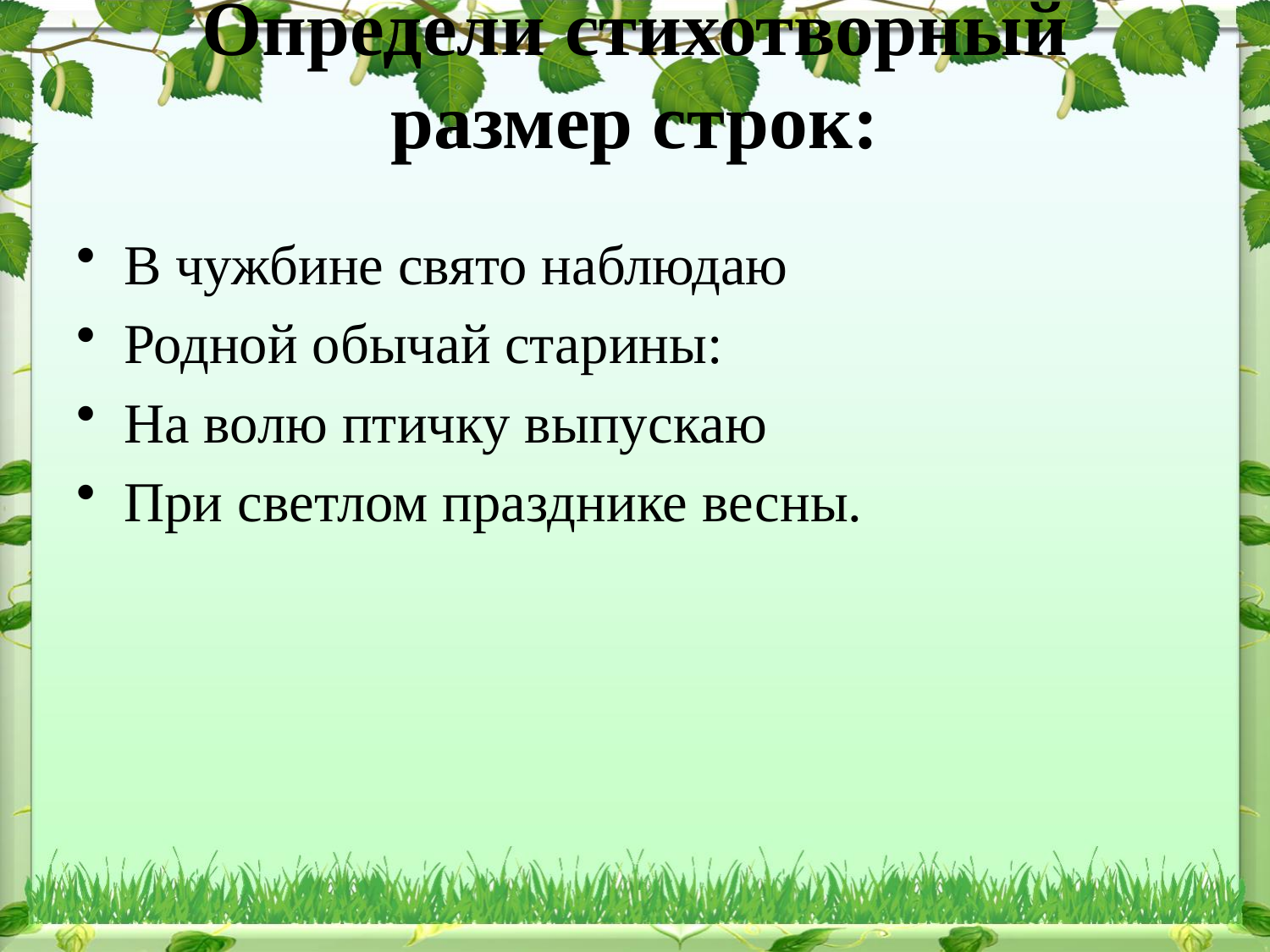

# Определи стихотворный размер строк:
В чужбине свято наблюдаю
Родной обычай старины:
На волю птичку выпускаю
При светлом празднике весны.